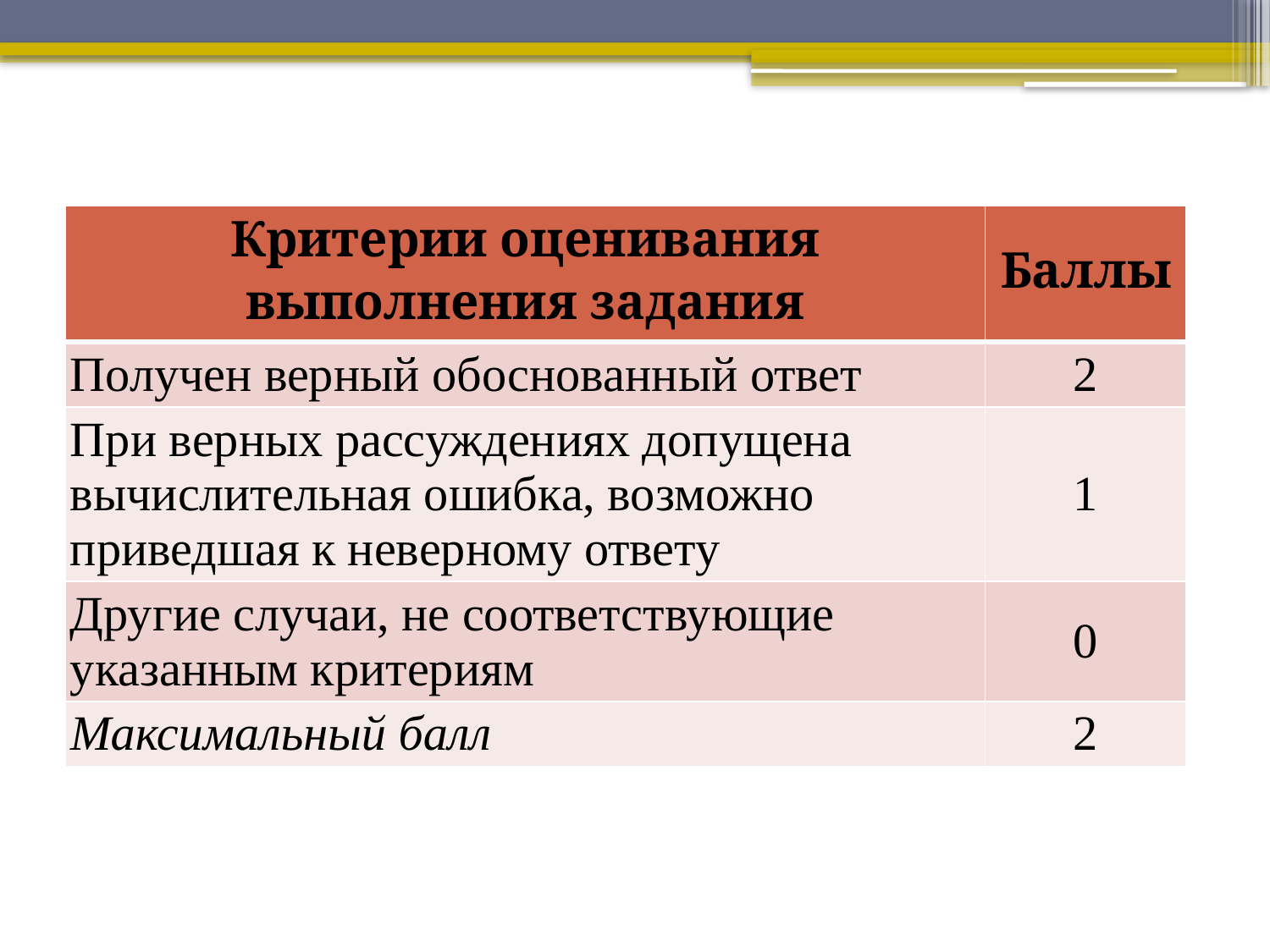

#
| Критерии оценивания выполнения задания | Баллы |
| --- | --- |
| Получен верный обоснованный ответ | 2 |
| При верных рассуждениях допущена вычислительная ошибка, возможно приведшая к неверному ответу | 1 |
| Другие случаи, не соответствующие указанным критериям | 0 |
| Максимальный балл | 2 |